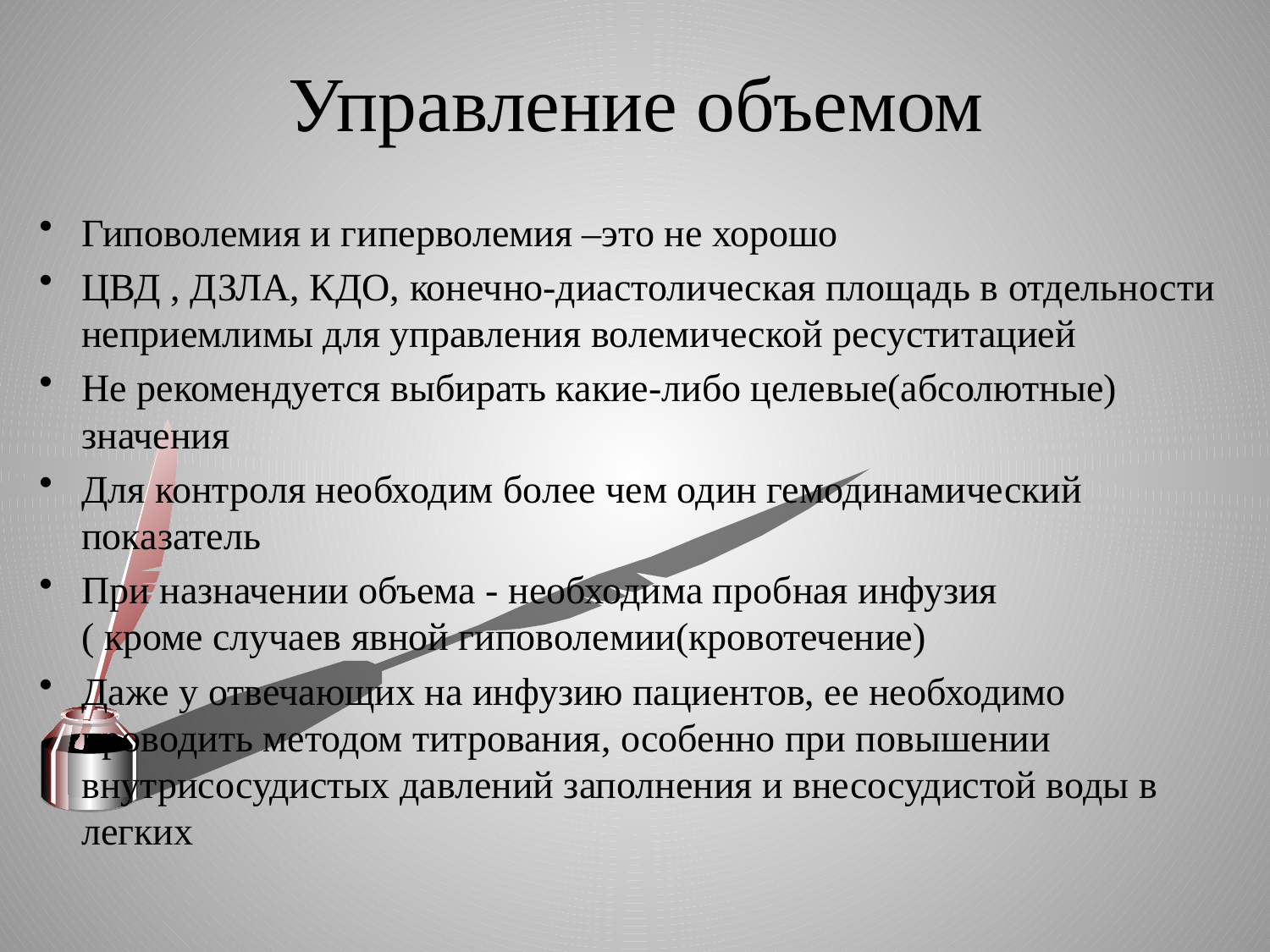

# Управление объемом
Гиповолемия и гиперволемия –это не хорошо
ЦВД , ДЗЛА, КДО, конечно-диастолическая площадь в отдельности неприемлимы для управления волемической ресуститацией
Не рекомендуется выбирать какие-либо целевые(абсолютные) значения
Для контроля необходим более чем один гемодинамический показатель
При назначении объема - необходима пробная инфузия            ( кроме случаев явной гиповолемии(кровотечение)
Даже у отвечающих на инфузию пациентов, ее необходимо проводить методом титрования, особенно при повышении внутрисосудистых давлений заполнения и внесосудистой воды в легких